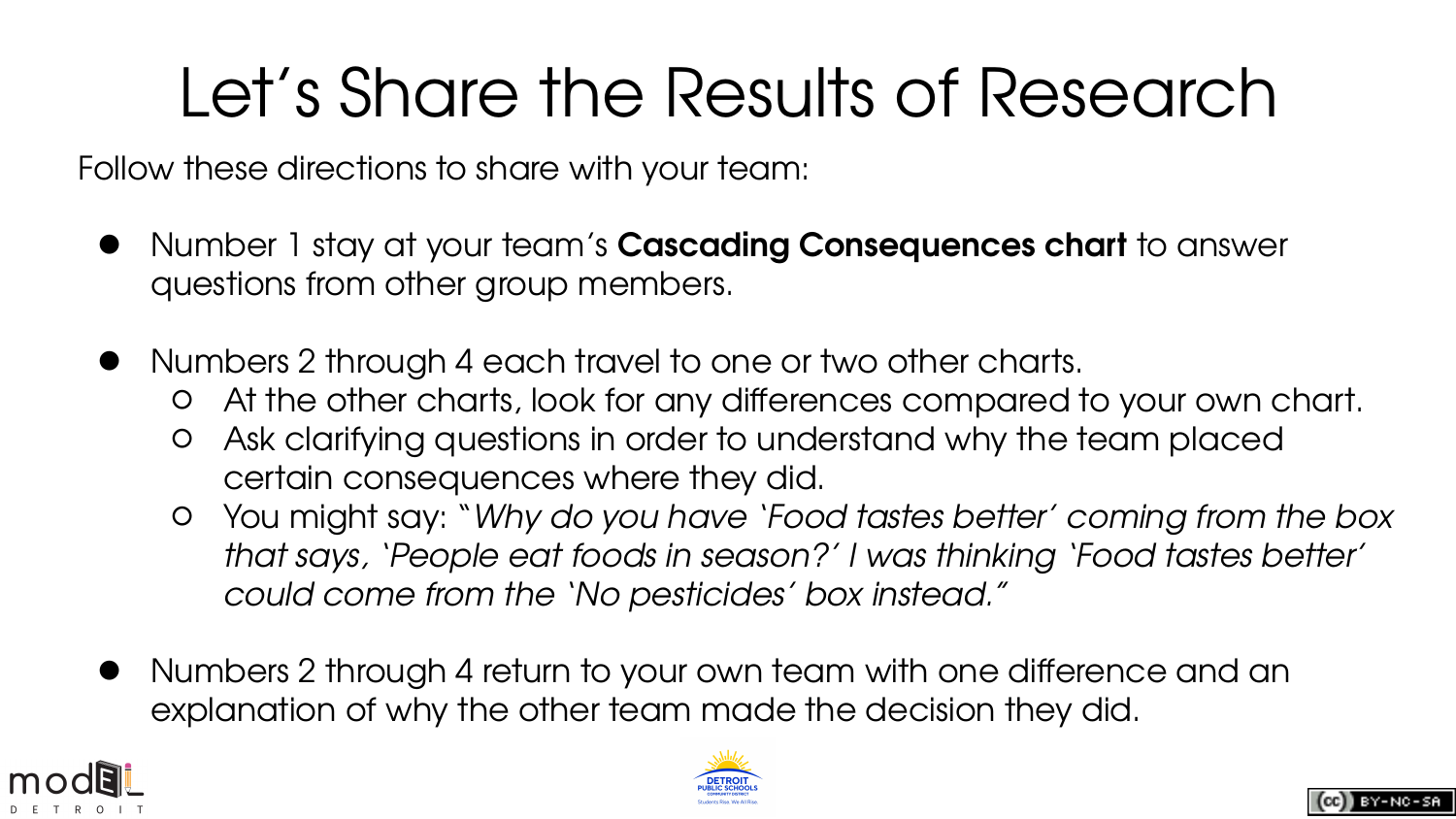

# Let’s Share the Results of Research
Follow these directions to share with your team:

Number 1 stay at your team’s Cascading Consequences chart to answer questions from other group members.

Numbers 2 through 4 each travel to one or two other charts.
At the other charts, look for any differences compared to your own chart.
Ask clarifying questions in order to understand why the team placed certain consequences where they did.
You might say: “Why do you have ‘Food tastes better’ coming from the box that says, ‘People eat foods in season?’ I was thinking ‘Food tastes better’ could come from the ‘No pesticides’ box instead.”

Numbers 2 through 4 return to your own team with one difference and an explanation of why the other team made the decision they did.